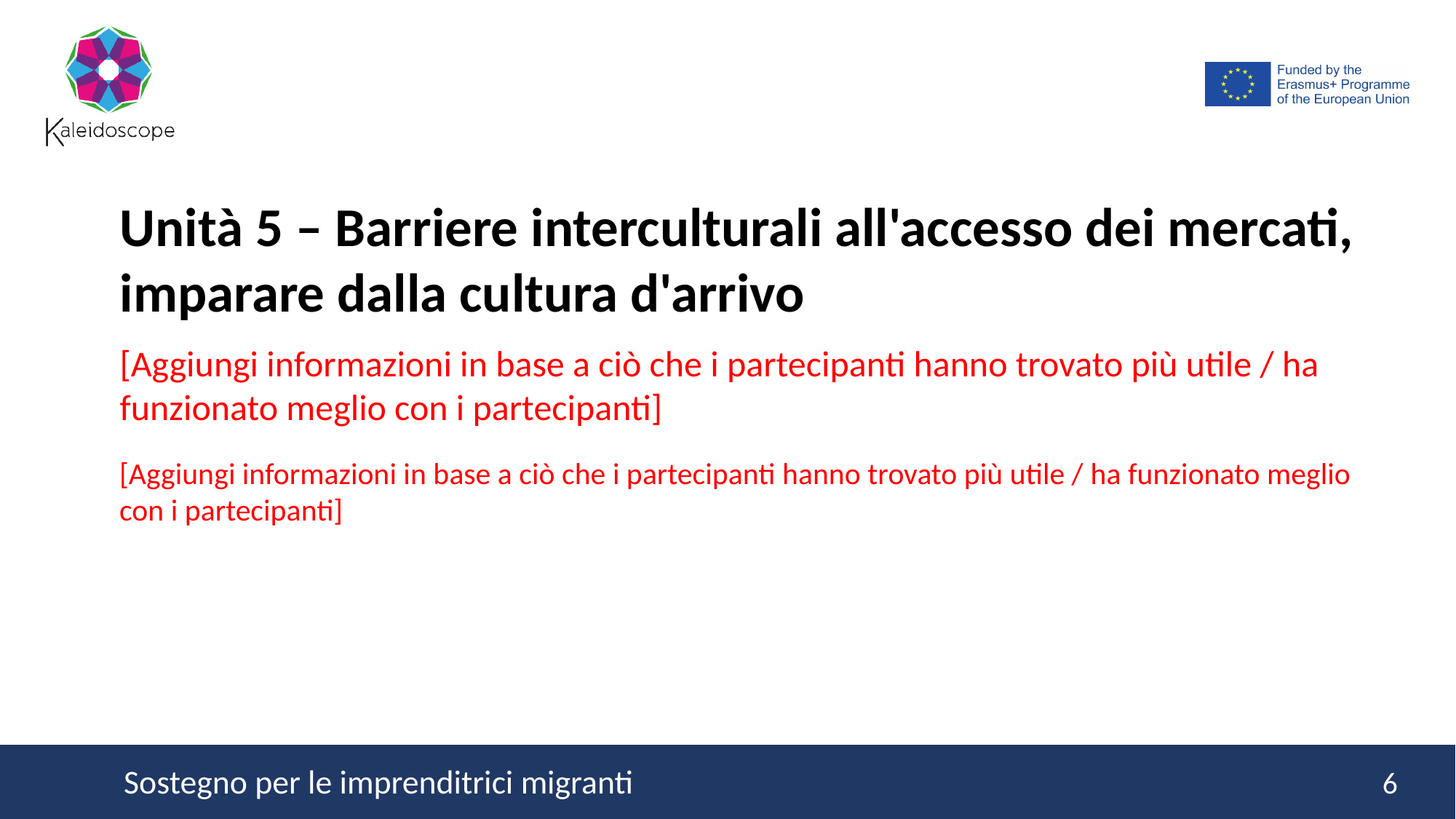

Unità 5 – Barriere interculturali all'accesso dei mercati, imparare dalla cultura d'arrivo
[Aggiungi informazioni in base a ciò che i partecipanti hanno trovato più utile / ha funzionato meglio con i partecipanti]
[Aggiungi informazioni in base a ciò che i partecipanti hanno trovato più utile / ha funzionato meglio con i partecipanti]

6